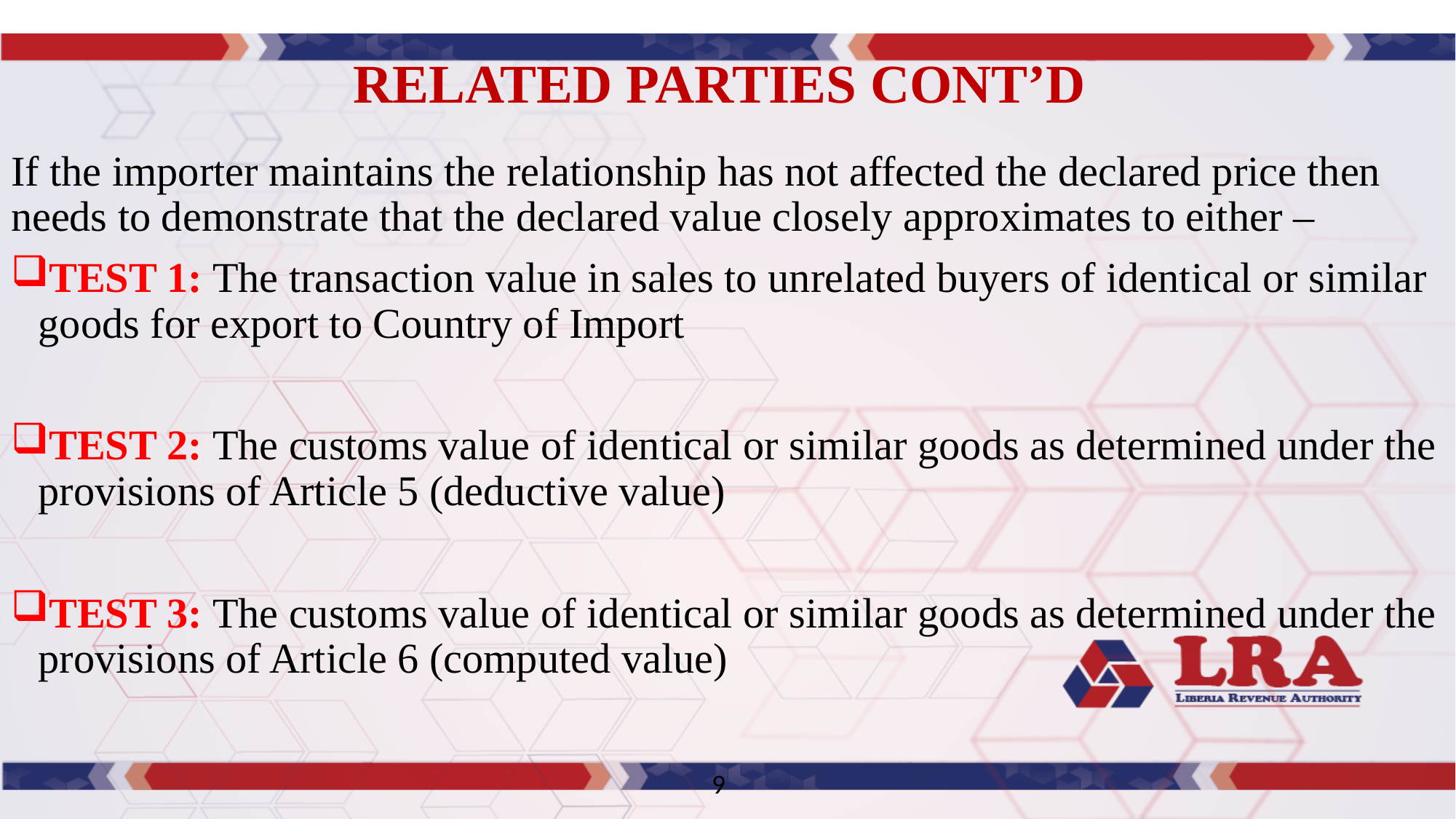

# RELATED PARTIES CONT’D
If the importer maintains the relationship has not affected the declared price then needs to demonstrate that the declared value closely approximates to either –
TEST 1: The transaction value in sales to unrelated buyers of identical or similar goods for export to Country of Import

TEST 2: The customs value of identical or similar goods as determined under the provisions of Article 5 (deductive value)

TEST 3: The customs value of identical or similar goods as determined under the provisions of Article 6 (computed value)
9